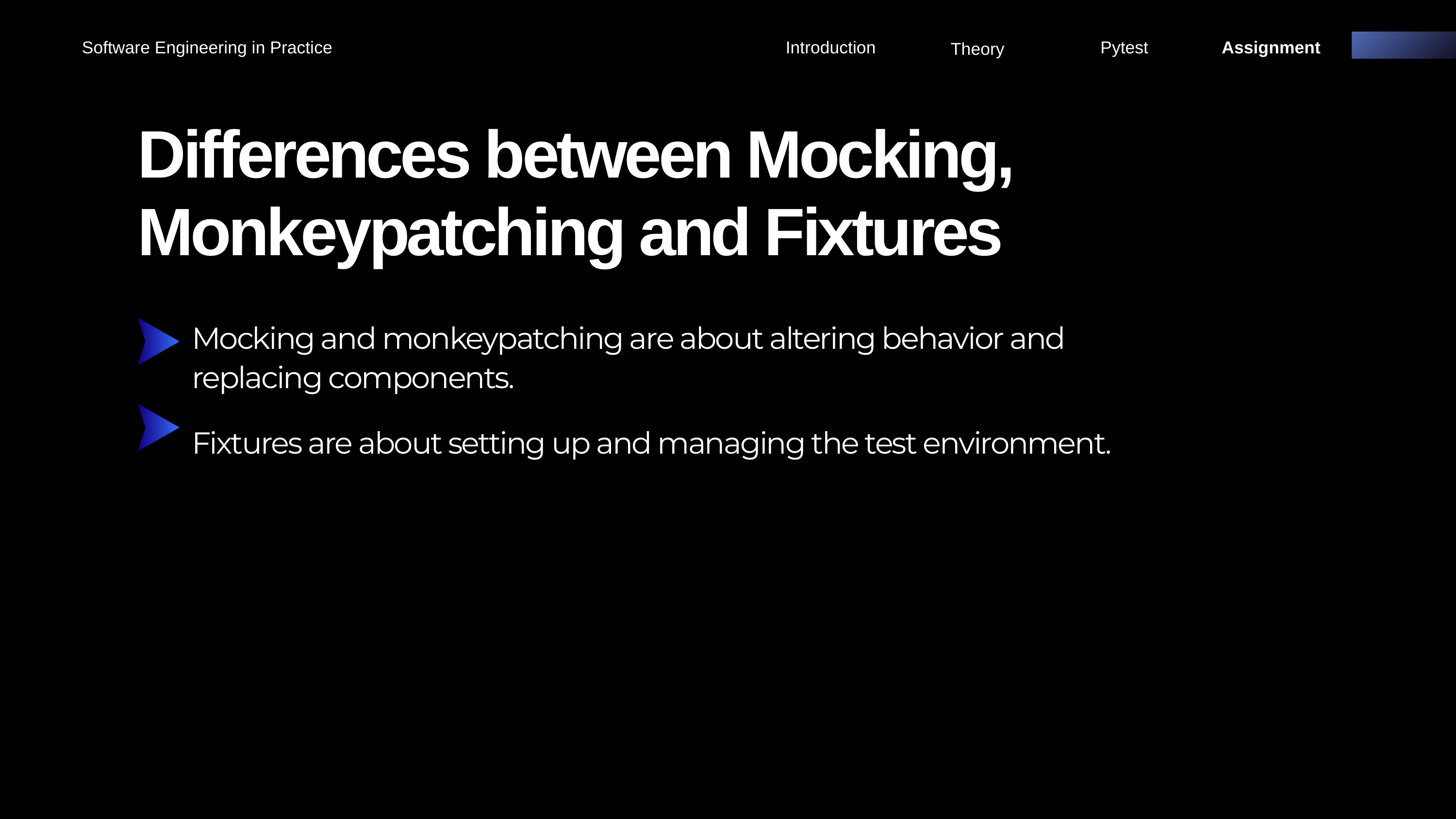

Software Engineering in Practice
Introduction
Pytest
Assignment
Theory
Differences between Mocking, Monkeypatching and Fixtures
Mocking and monkeypatching are about altering behavior and replacing components.
Fixtures are about setting up and managing the test environment.